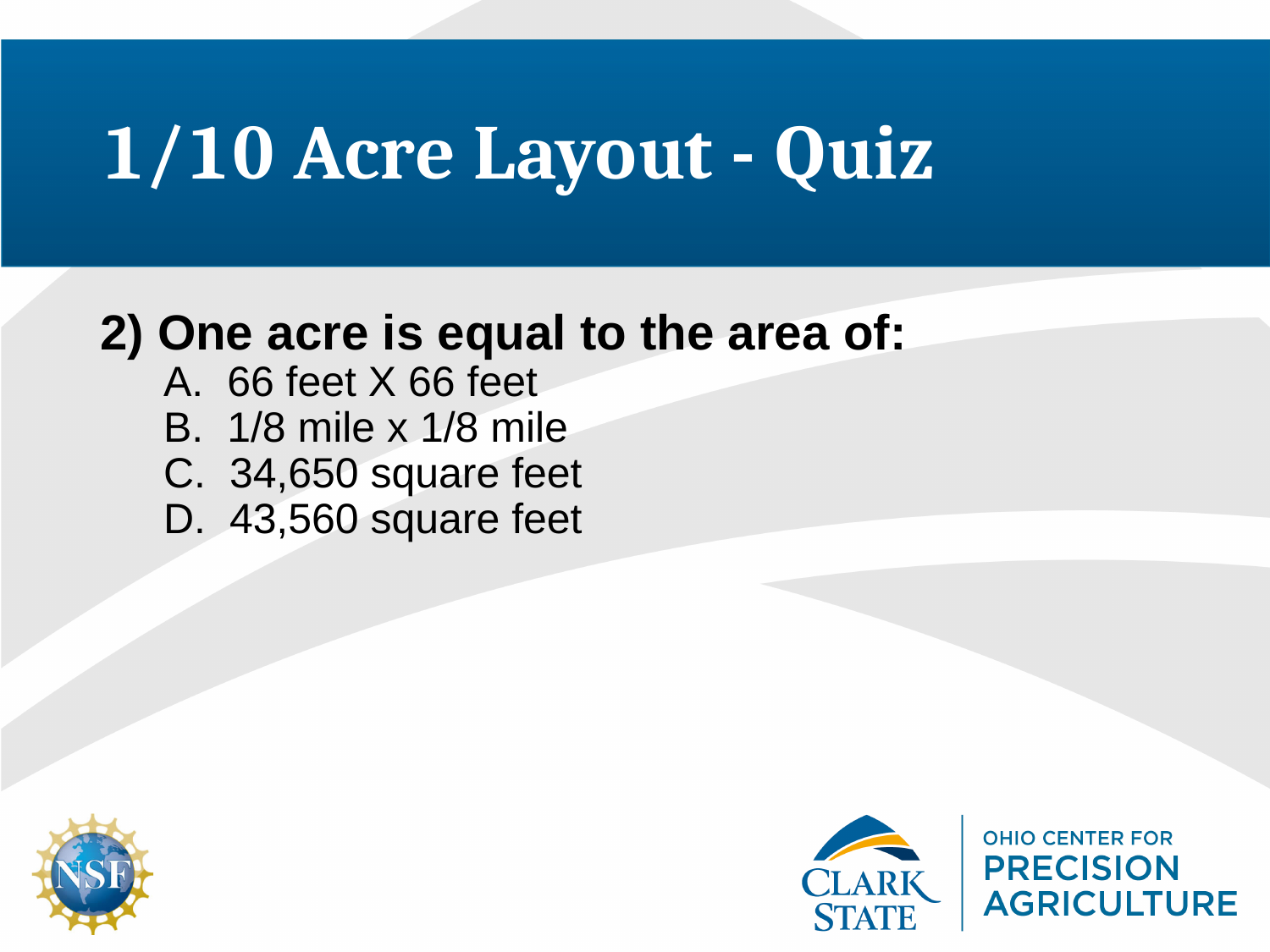

# 1/10 Acre Layout - Quiz
2) One acre is equal to the area of:
  66 feet X 66 feet
  1/8 mile x 1/8 mile
  34,650 square feet
  43,560 square feet